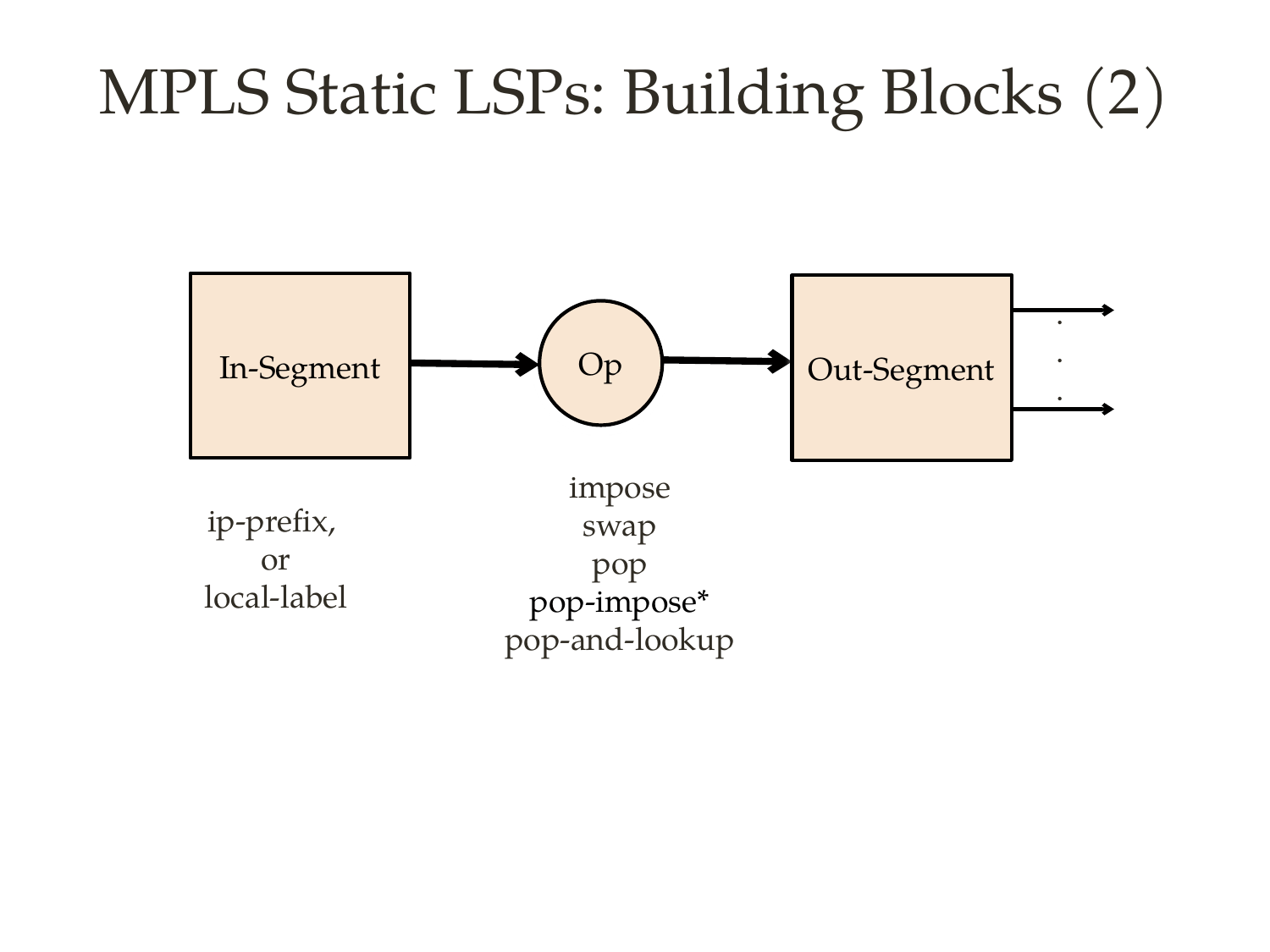

# MPLS Static LSPs: Building Blocks (2)
In-Segment
Out-Segment
.
.
.
Op
impose
swap
pop
pop-impose*
pop-and-lookup
ip-prefix,
or
local-label